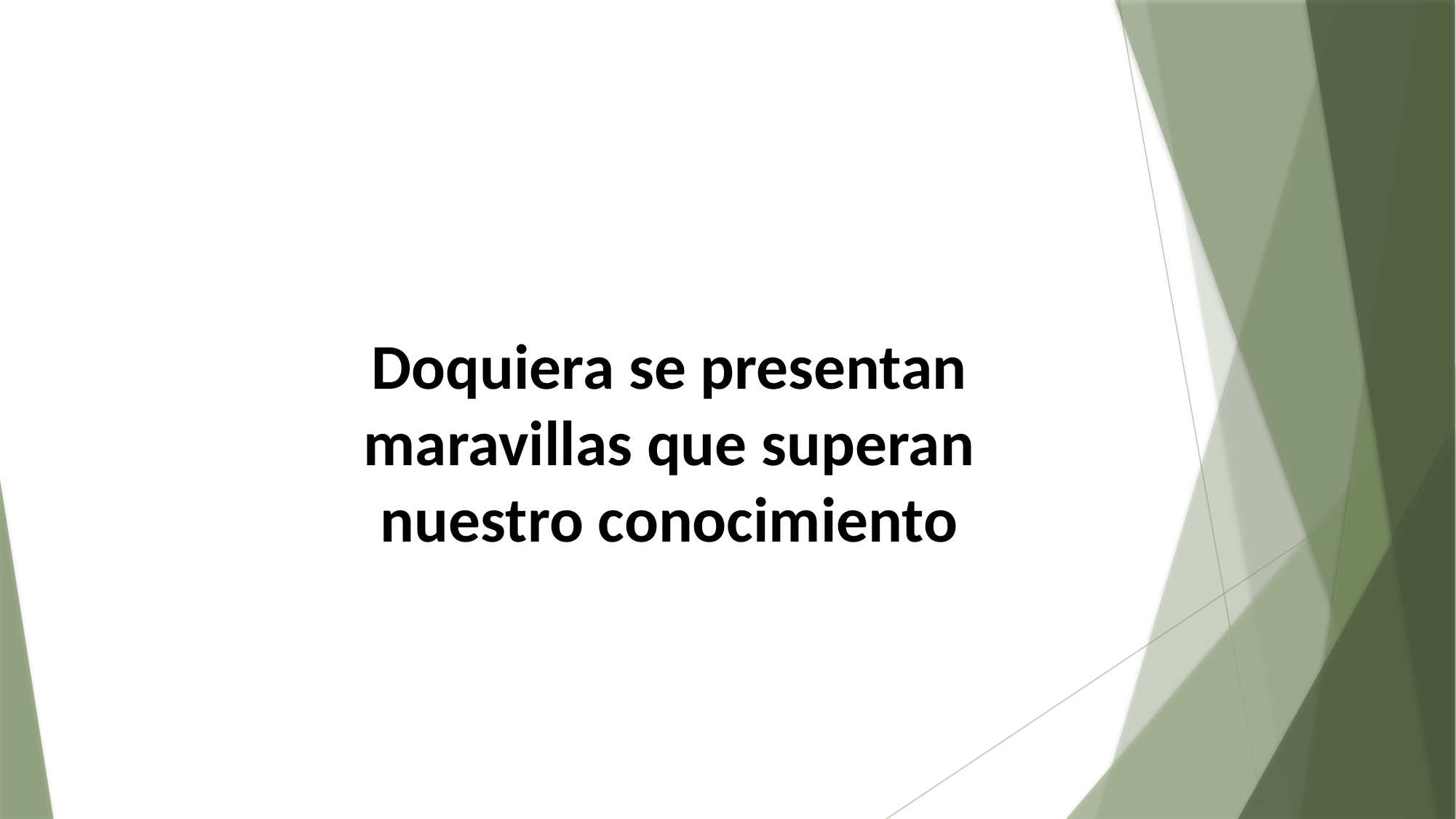

Doquiera se presentan maravillas que superan nuestro conocimiento